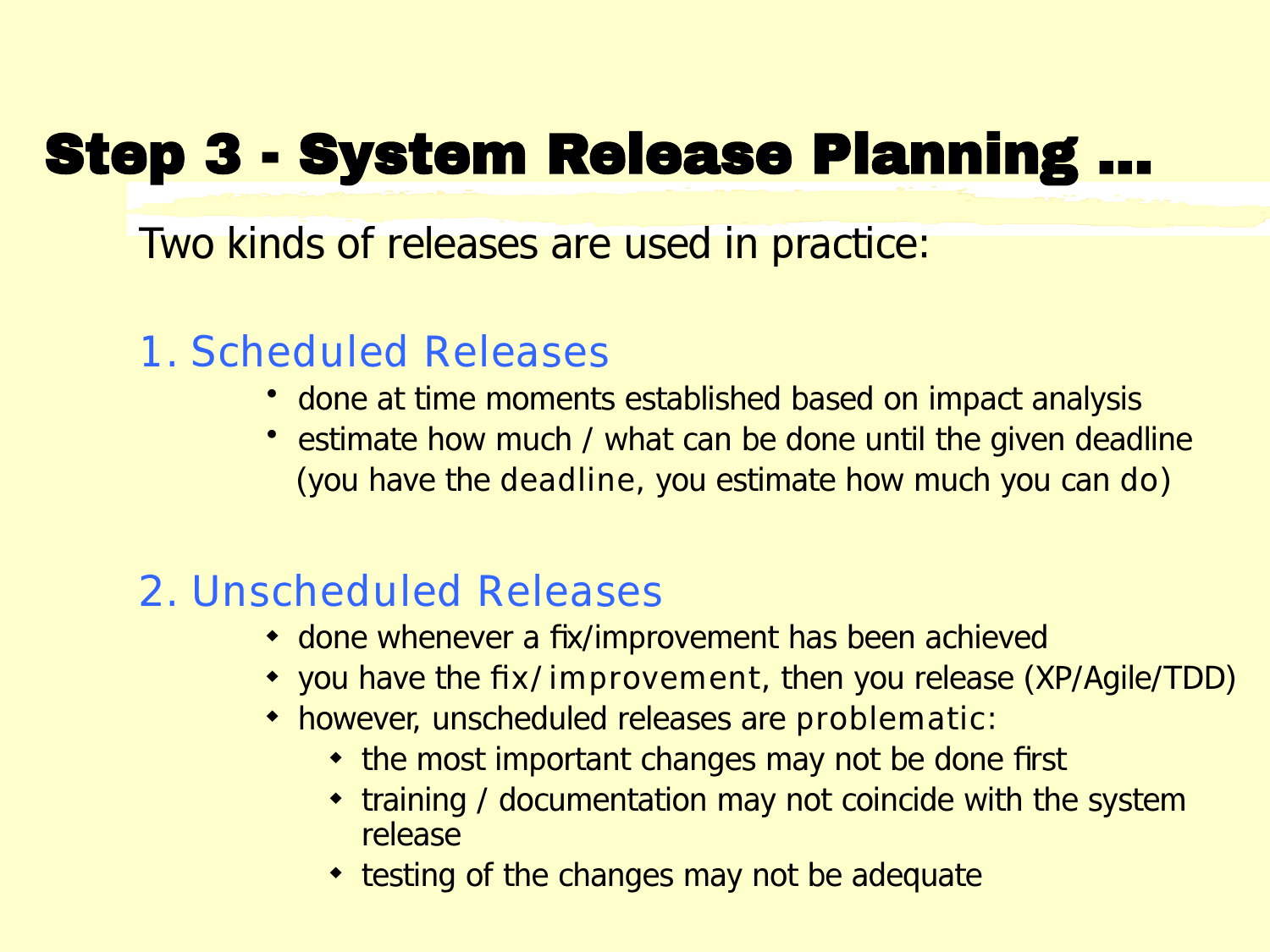

# Step 3 - System Release Planning ...
Two kinds of releases are used in practice:

1. Scheduled Releases
done at time moments established based on impact analysis
estimate how much / what can be done until the given deadline
   (you have the deadline, you estimate how much you can do)

2. Unscheduled Releases
done whenever a fix/improvement has been achieved
you have the fix/improvement, then you release (XP/Agile/TDD)
however, unscheduled releases are problematic:
the most important changes may not be done first
training / documentation may not coincide with the system release
testing of the changes may not be adequate